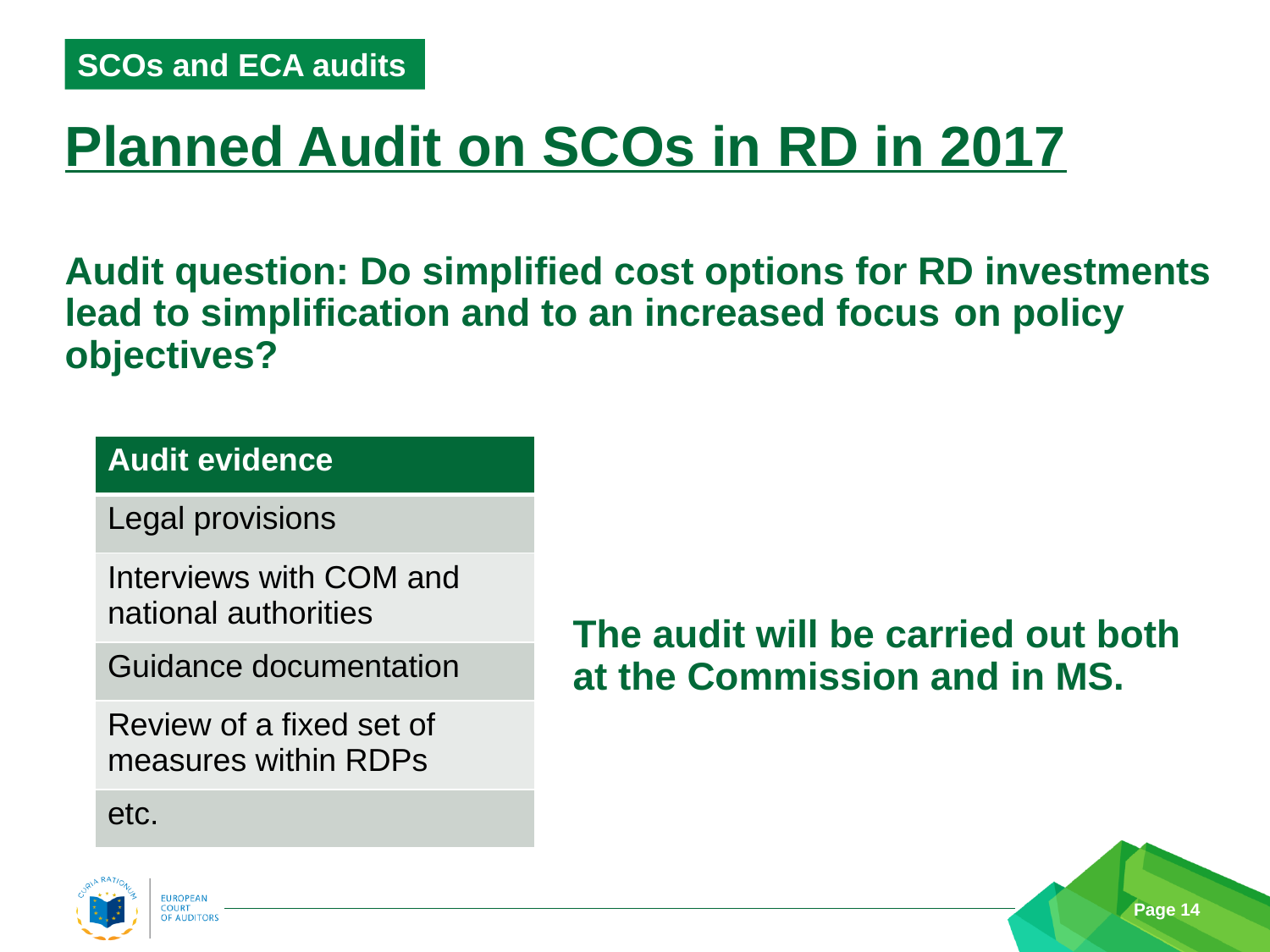

SCOs and ECA audits
Planned Audit on SCOs in RD in 2017

Audit question: Do simplified cost options for RD investments lead to simplification and to an increased focus 	on policy objectives?

				The audit will be carried out both 					at the Commission and in MS.

| Audit evidence |
| --- |
| Legal provisions |
| Interviews with COM and national authorities |
| Guidance documentation |
| Review of a fixed set of measures within RDPs |
| etc. |
Page 14